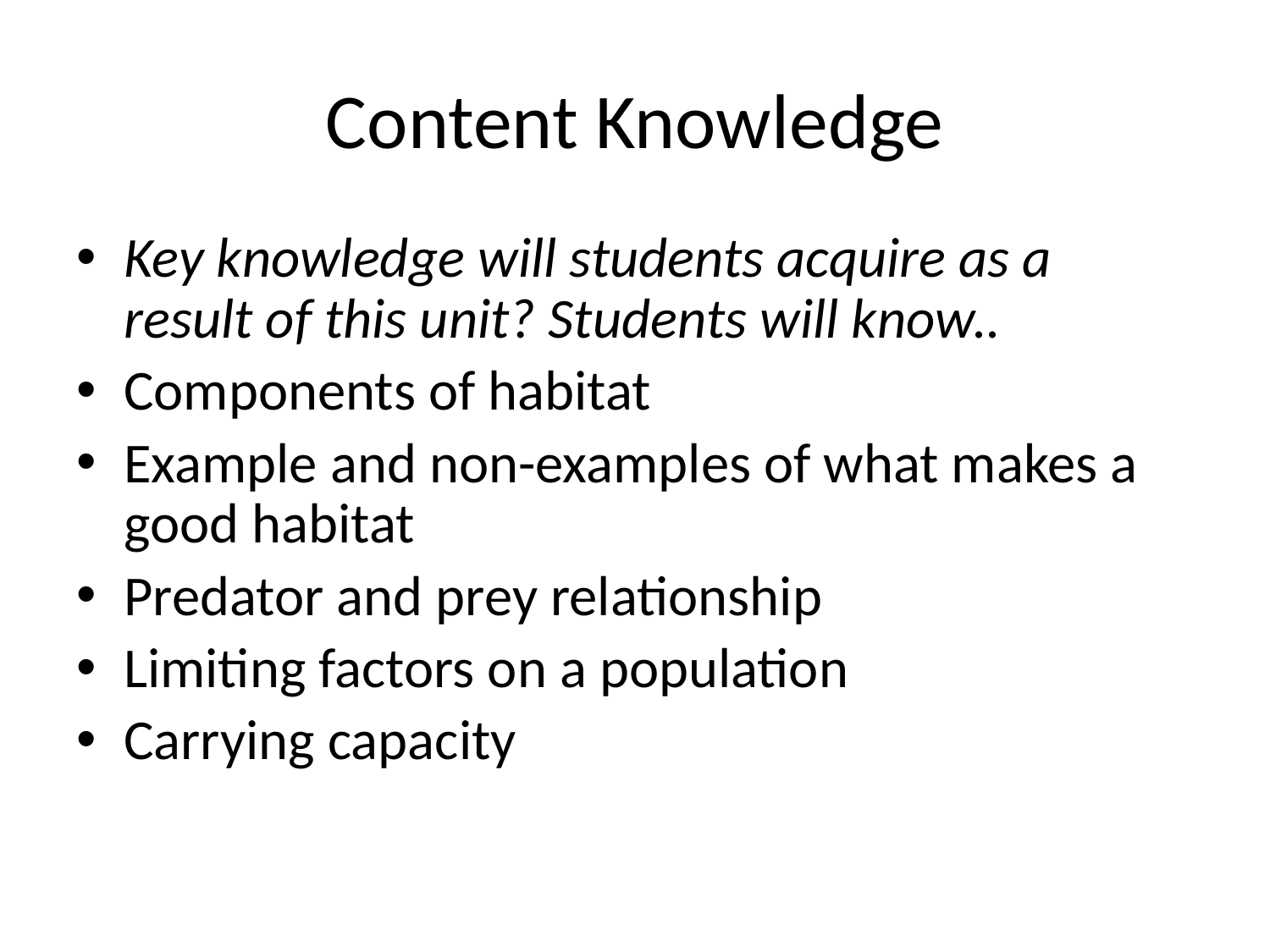

# Content Knowledge
Key knowledge will students acquire as a result of this unit? Students will know..
Components of habitat
Example and non-examples of what makes a good habitat
Predator and prey relationship
Limiting factors on a population
Carrying capacity